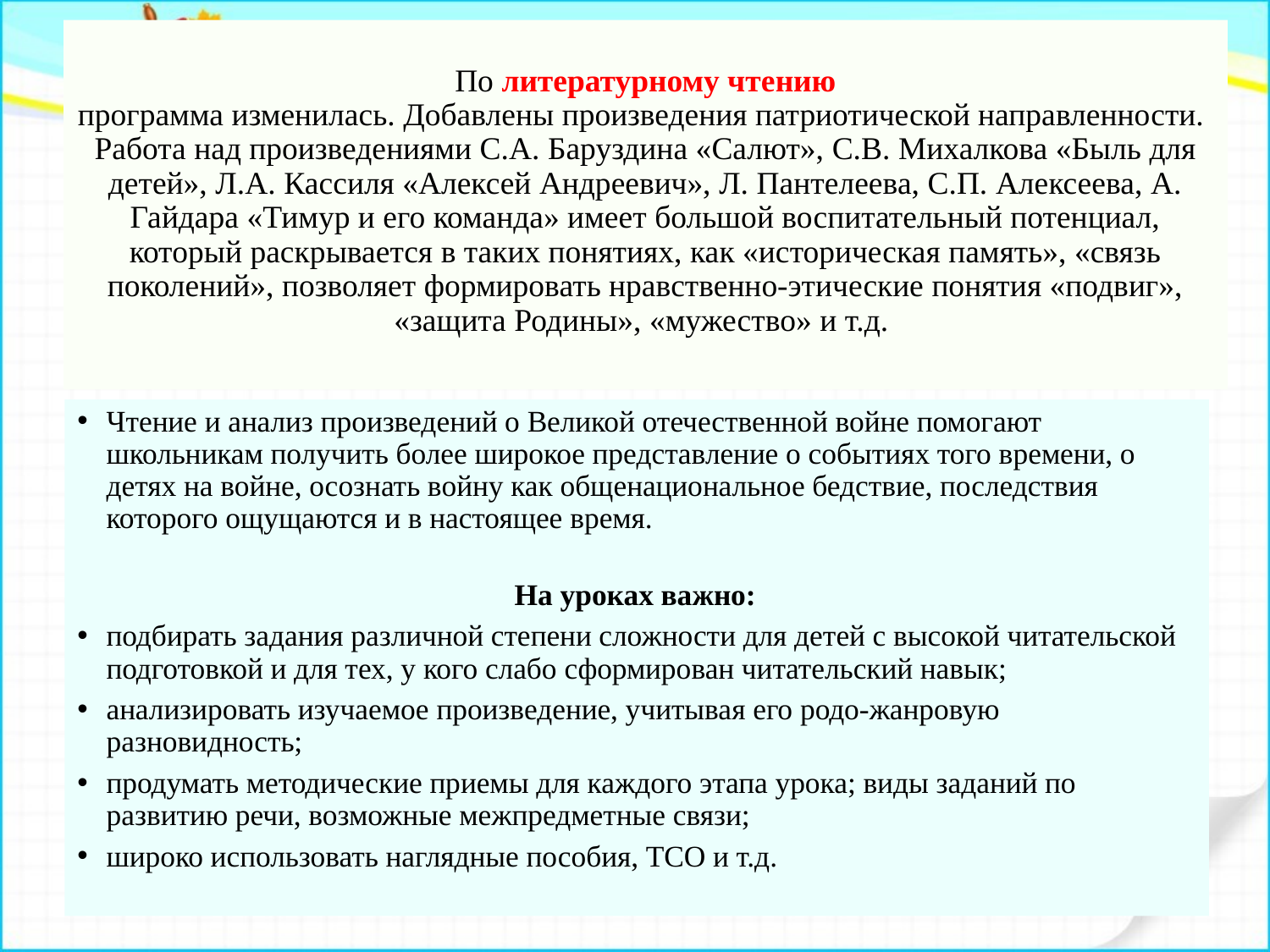

# По литературному чтению программа изменилась. Добавлены произведения патриотической направленности.  Работа над произведениями С.А. Баруздина «Салют», С.В. Михалкова «Быль для детей», Л.А. Кассиля «Алексей Андреевич», Л. Пантелеева, С.П. Алексеева, А. Гайдара «Тимур и его команда» имеет большой воспитательный потенциал, который раскрывается в таких понятиях, как «историческая память», «связь поколений», позволяет формировать нравственно-этические понятия «подвиг», «защита Родины», «мужество» и т.д.
Чтение и анализ произведений о Великой отечественной войне помогают школьникам получить более широкое представление о событиях того времени, о детях на войне, осознать войну как общенациональное бедствие, последствия которого ощущаются и в настоящее время.
                                                           На уроках важно:
подбирать задания различной степени сложности для детей с высокой читательской подготовкой и для тех, у кого слабо сформирован читательский навык;
анализировать изучаемое произведение, учитывая его родо-жанровую разновидность;
продумать методические приемы для каждого этапа урока; виды заданий по развитию речи, возможные межпредметные связи;
широко использовать наглядные пособия, ТСО и т.д.